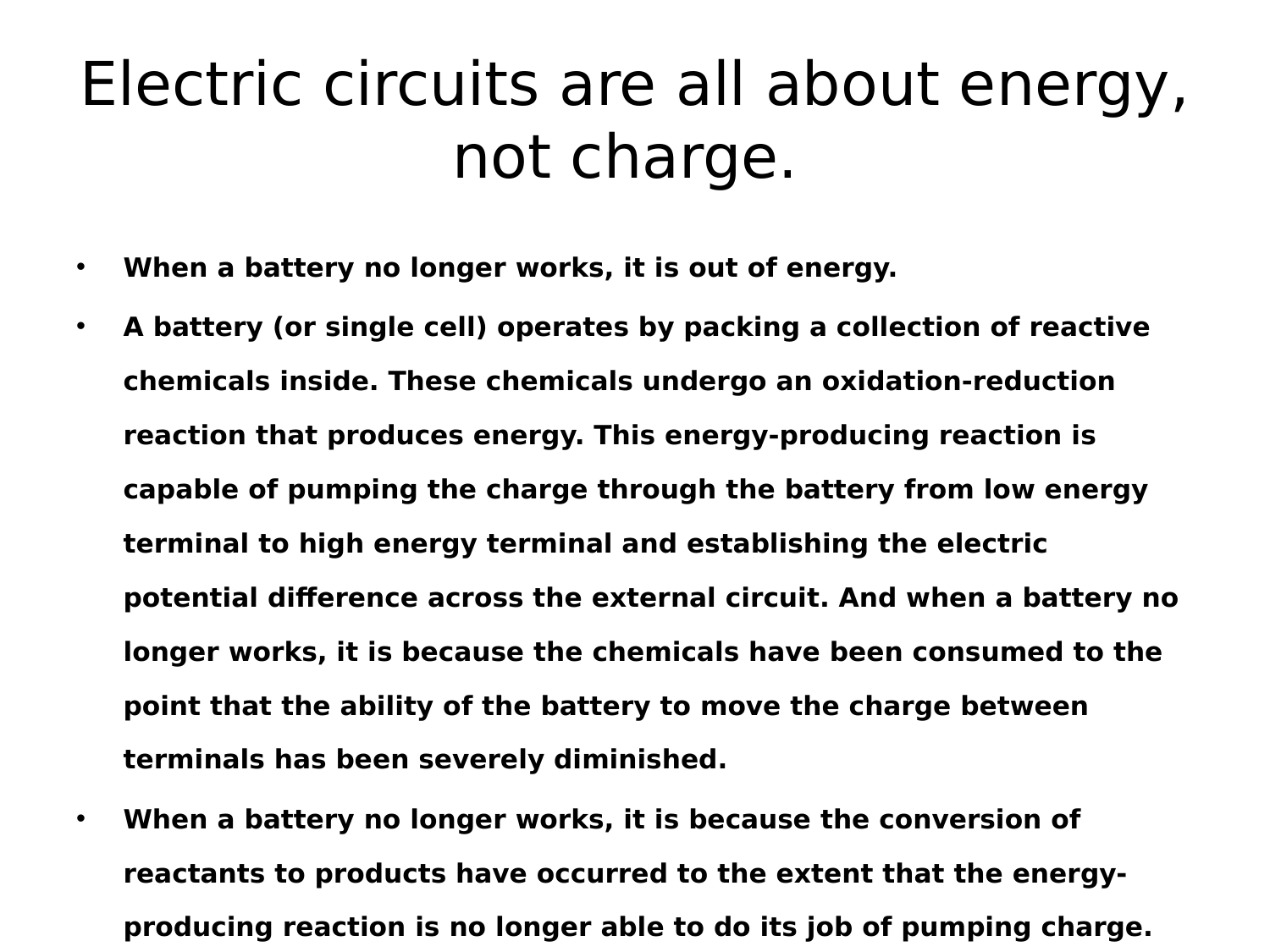

# Electric circuits are all about energy, not charge.
When a battery no longer works, it is out of energy.
A battery (or single cell) operates by packing a collection of reactive chemicals inside. These chemicals undergo an oxidation-reduction reaction that produces energy. This energy-producing reaction is capable of pumping the charge through the battery from low energy terminal to high energy terminal and establishing the electric potential difference across the external circuit. And when a battery no longer works, it is because the chemicals have been consumed to the point that the ability of the battery to move the charge between terminals has been severely diminished.
When a battery no longer works, it is because the conversion of reactants to products have occurred to the extent that the energy-producing reaction is no longer able to do its job of pumping charge.